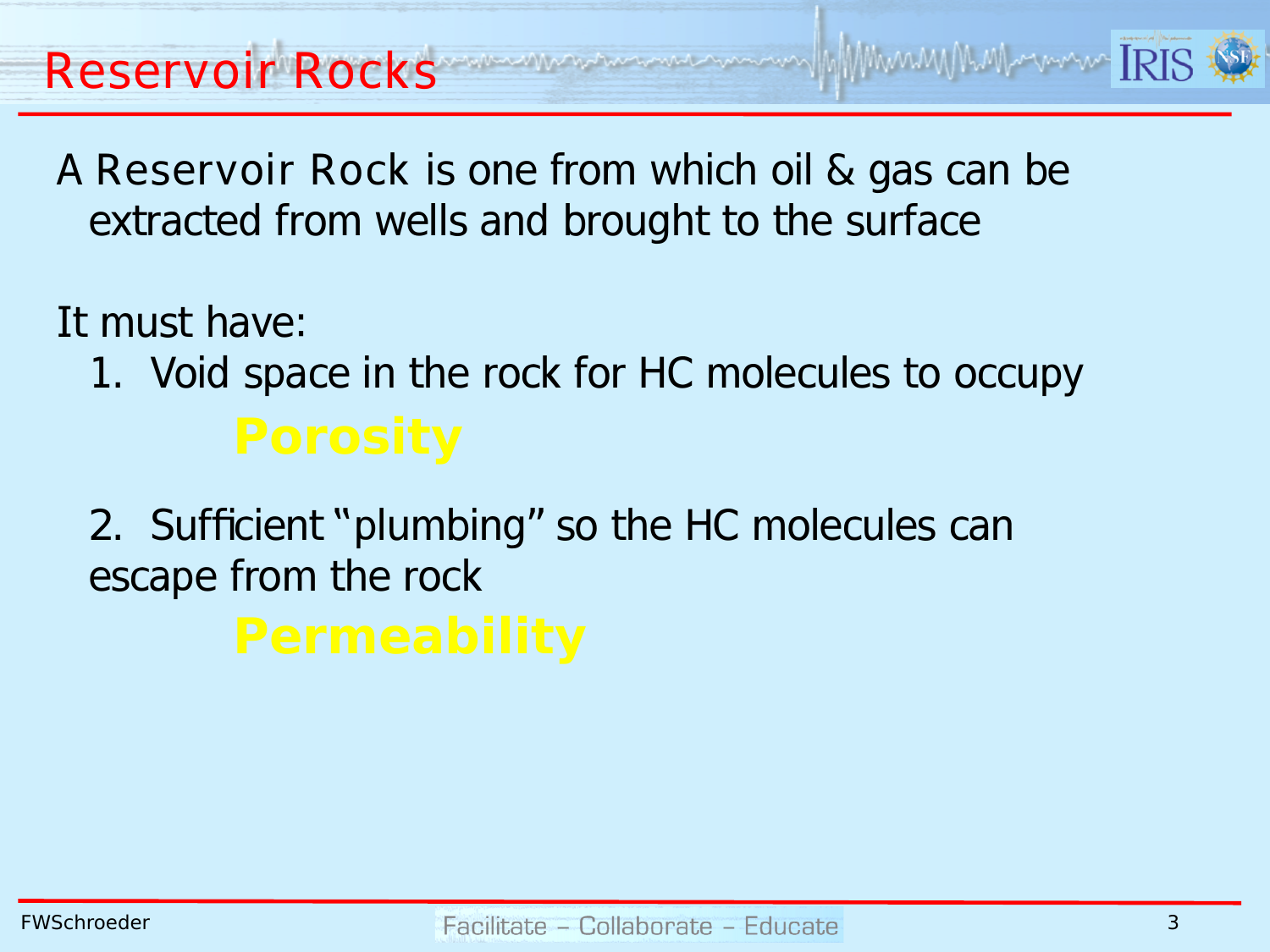

# Reservoir Rocks
A Reservoir Rock is one from which oil & gas can be extracted from wells and brought to the surface

It must have:
	1.  Void space in the rock for HC molecules to occupy

	2.  Sufficient “plumbing” so the HC molecules can 	escape from the rock
Porosity
Permeability